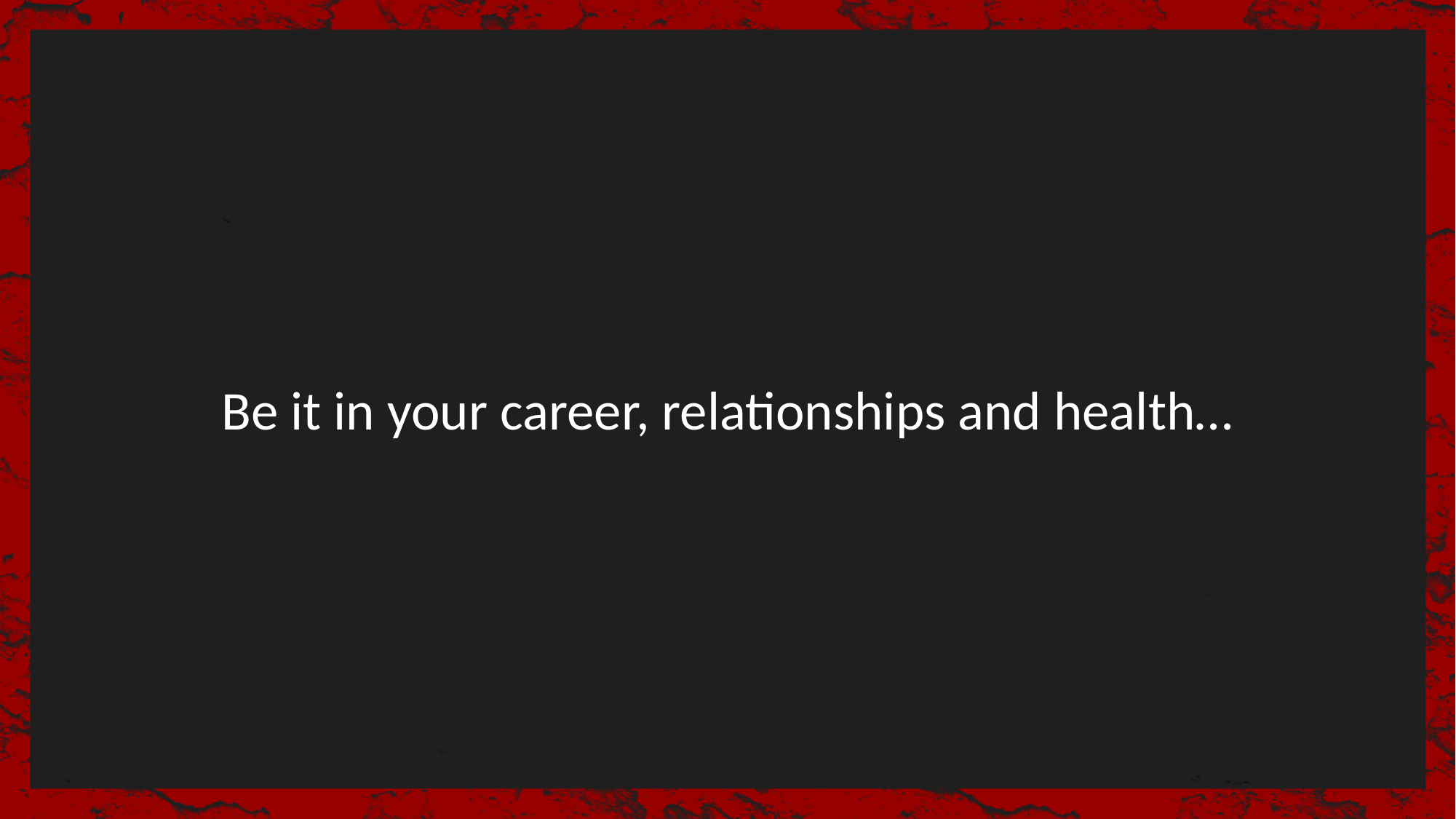

Be it in your career, relationships and health…